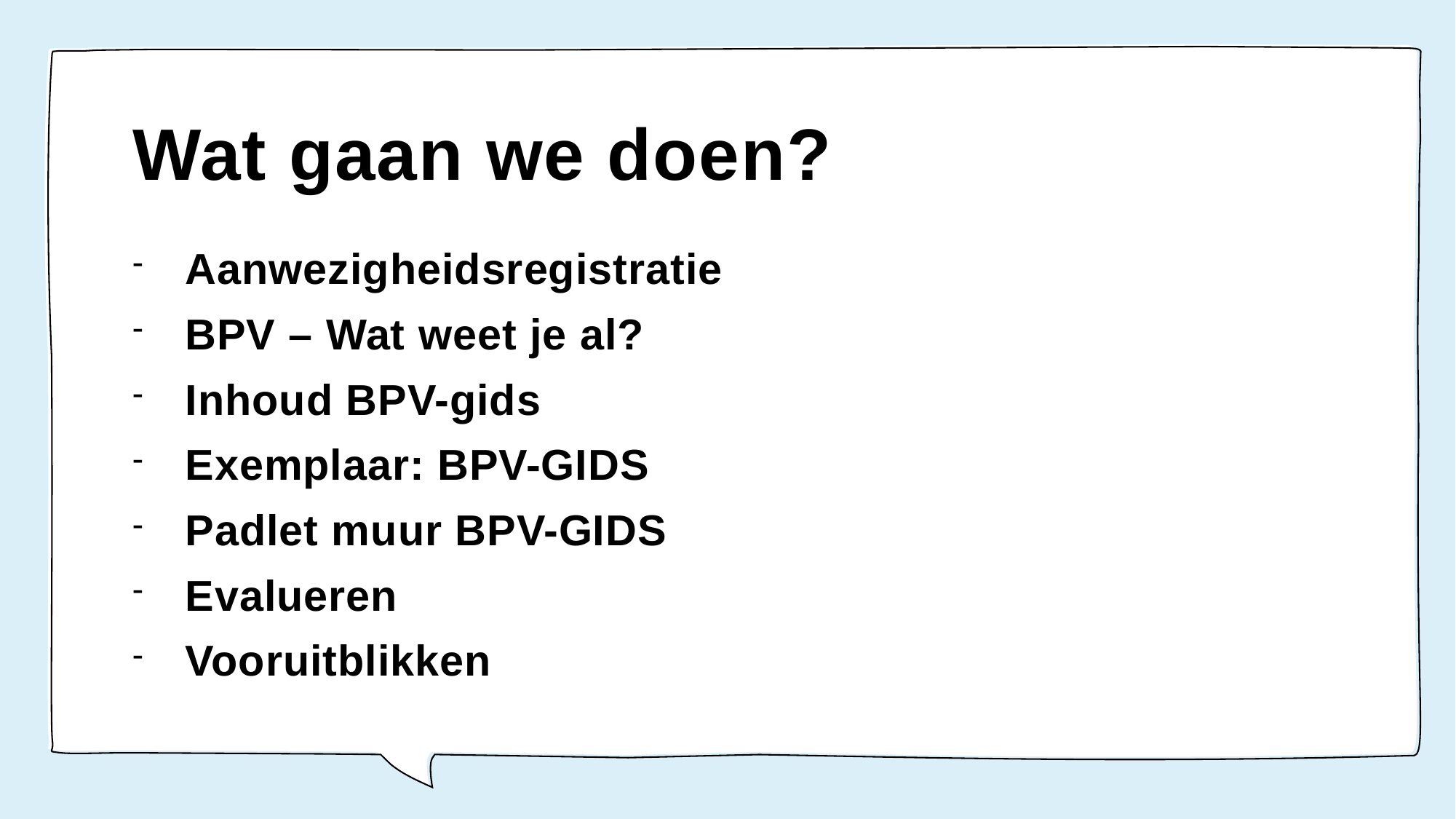

# Wat gaan we doen?
Aanwezigheidsregistratie
BPV – Wat weet je al?
Inhoud BPV-gids
Exemplaar: BPV-GIDS
Padlet muur BPV-GIDS
Evalueren
Vooruitblikken